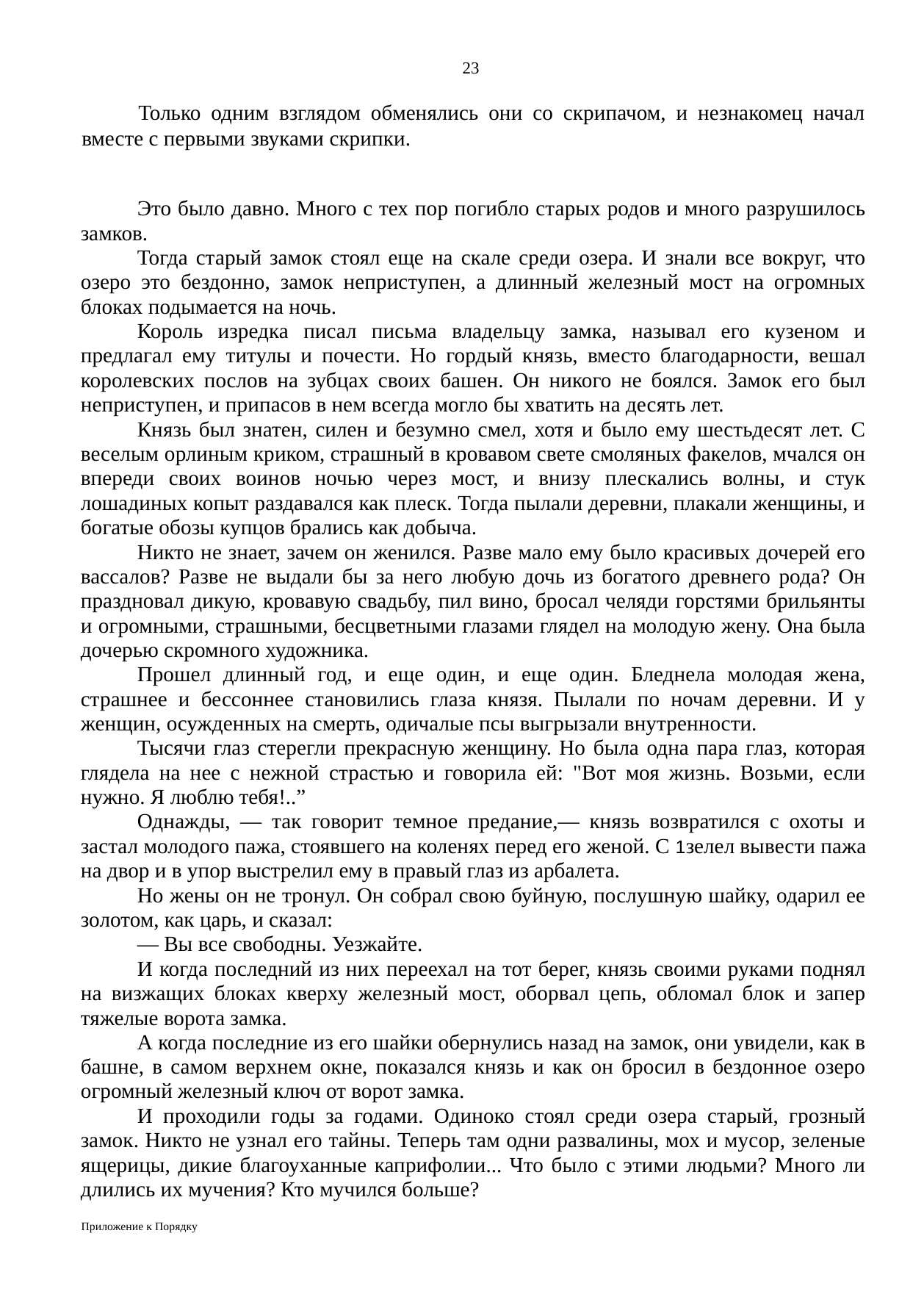

23
Только одним взглядом обменялись они со скрипачом, и незнакомец начал вместе с первыми звуками скрипки.
Это было давно. Много с тех пор погибло старых родов и много разрушилось замков.
Тогда старый замок стоял еще на скале среди озера. И знали все вокруг, что озеро это бездонно, замок неприступен, а длинный железный мост на огромных блоках подымается на ночь.
Король изредка писал письма владельцу замка, называл его кузеном и предлагал ему титулы и почести. Но гордый князь, вместо благодарности, вешал королевских послов на зубцах своих башен. Он никого не боялся. Замок его был неприступен, и припасов в нем всегда могло бы хватить на десять лет.
Князь был знатен, силен и безумно смел, хотя и было ему шестьдесят лет. С веселым орлиным криком, страшный в кровавом свете смоляных факелов, мчался он впереди своих воинов ночью через мост, и внизу плескались волны, и стук лошадиных копыт раздавался как плеск. Тогда пылали деревни, плакали женщины, и богатые обозы купцов брались как добыча.
Никто не знает, зачем он женился. Разве мало ему было красивых дочерей его вассалов? Разве не выдали бы за него любую дочь из богатого древнего рода? Он праздновал дикую, кровавую свадьбу, пил вино, бросал челяди горстями брильянты и огромными, страшными, бесцветными глазами глядел на молодую жену. Она была дочерью скромного художника.
Прошел длинный год, и еще один, и еще один. Бледнела молодая жена, страшнее и бессоннее становились глаза князя. Пылали по ночам деревни. И у женщин, осужденных на смерть, одичалые псы выгрызали внутренности.
Тысячи глаз стерегли прекрасную женщину. Но была одна пара глаз, которая глядела на нее с нежной страстью и говорила ей: "Вот моя жизнь. Возьми, если нужно. Я люблю тебя!..”
Однажды, — так говорит темное предание,— князь возвратился с охоты и застал молодого пажа, стоявшего на коленях перед его женой. С 1зелел вывести пажа на двор и в упор выстрелил ему в правый глаз из арбалета.
Но жены он не тронул. Он собрал свою буйную, послушную шайку, одарил ее золотом, как царь, и сказал:
— Вы все свободны. Уезжайте.
И когда последний из них переехал на тот берег, князь своими руками поднял на визжащих блоках кверху железный мост, оборвал цепь, обломал блок и запер тяжелые ворота замка.
А когда последние из его шайки обернулись назад на замок, они увидели, как в башне, в самом верхнем окне, показался князь и как он бросил в бездонное озеро огромный железный ключ от ворот замка.
И проходили годы за годами. Одиноко стоял среди озера старый, грозный замок. Никто не узнал его тайны. Теперь там одни развалины, мох и мусор, зеленые ящерицы, дикие благоуханные каприфолии... Что было с этими людьми? Много ли длились их мучения? Кто мучился больше?
Приложение к Порядку